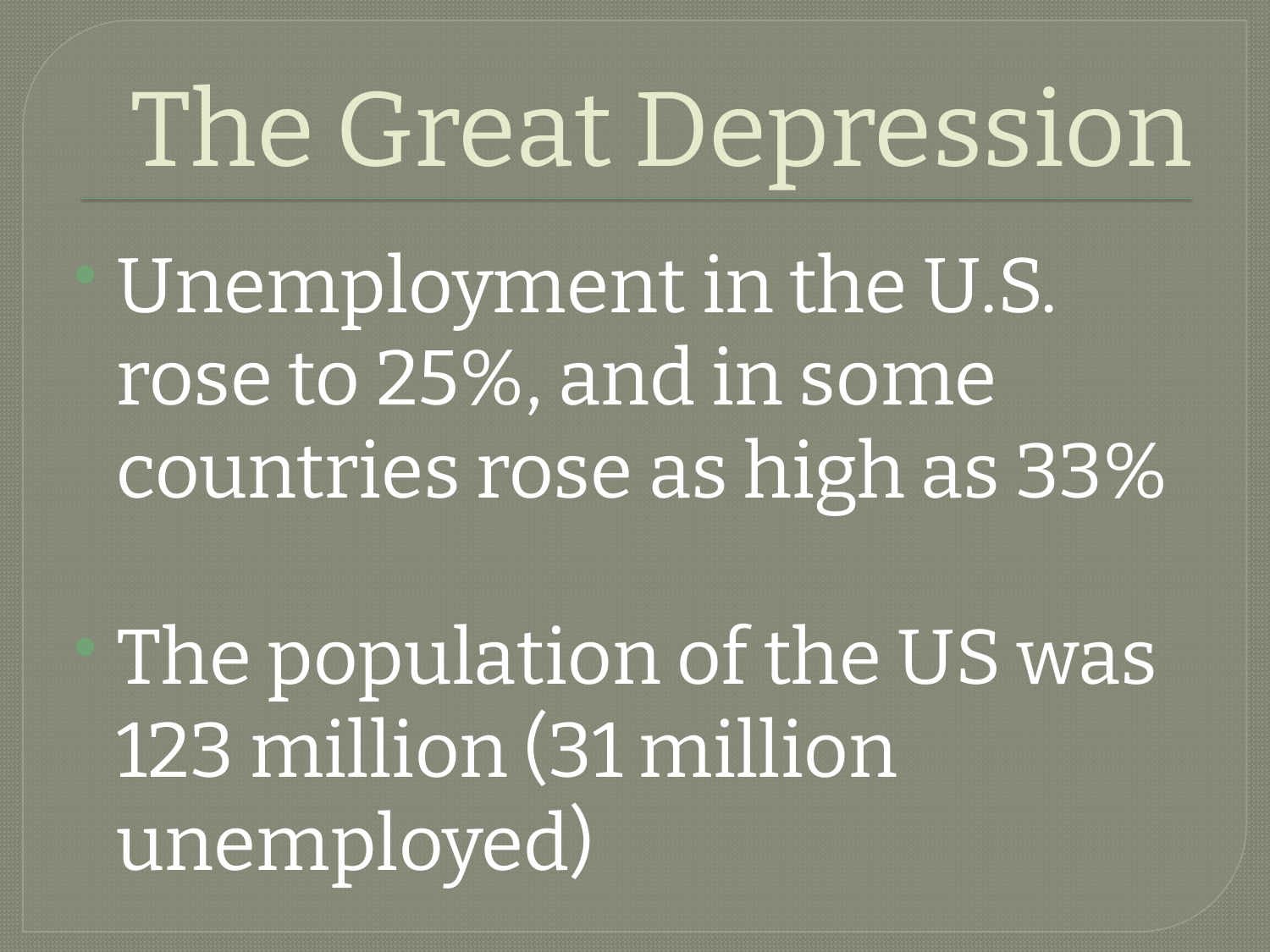

# The Great Depression
Unemployment in the U.S. rose to 25%, and in some countries rose as high as 33%

The population of the US was 123 million (31 million unemployed)